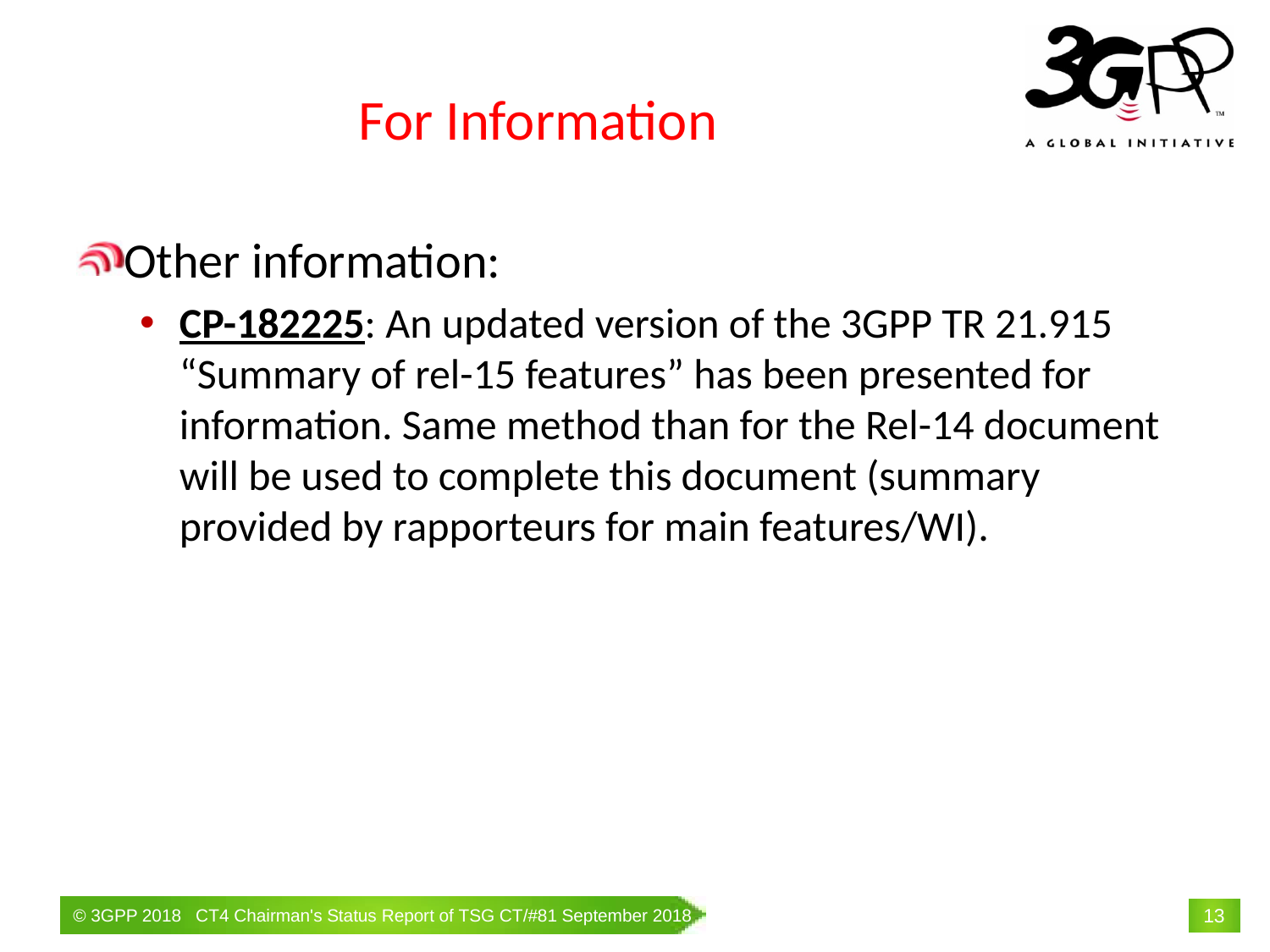

# For Information
Other information:
CP-182225: An updated version of the 3GPP TR 21.915 “Summary of rel-15 features” has been presented for information. Same method than for the Rel-14 document will be used to complete this document (summary provided by rapporteurs for main features/WI).